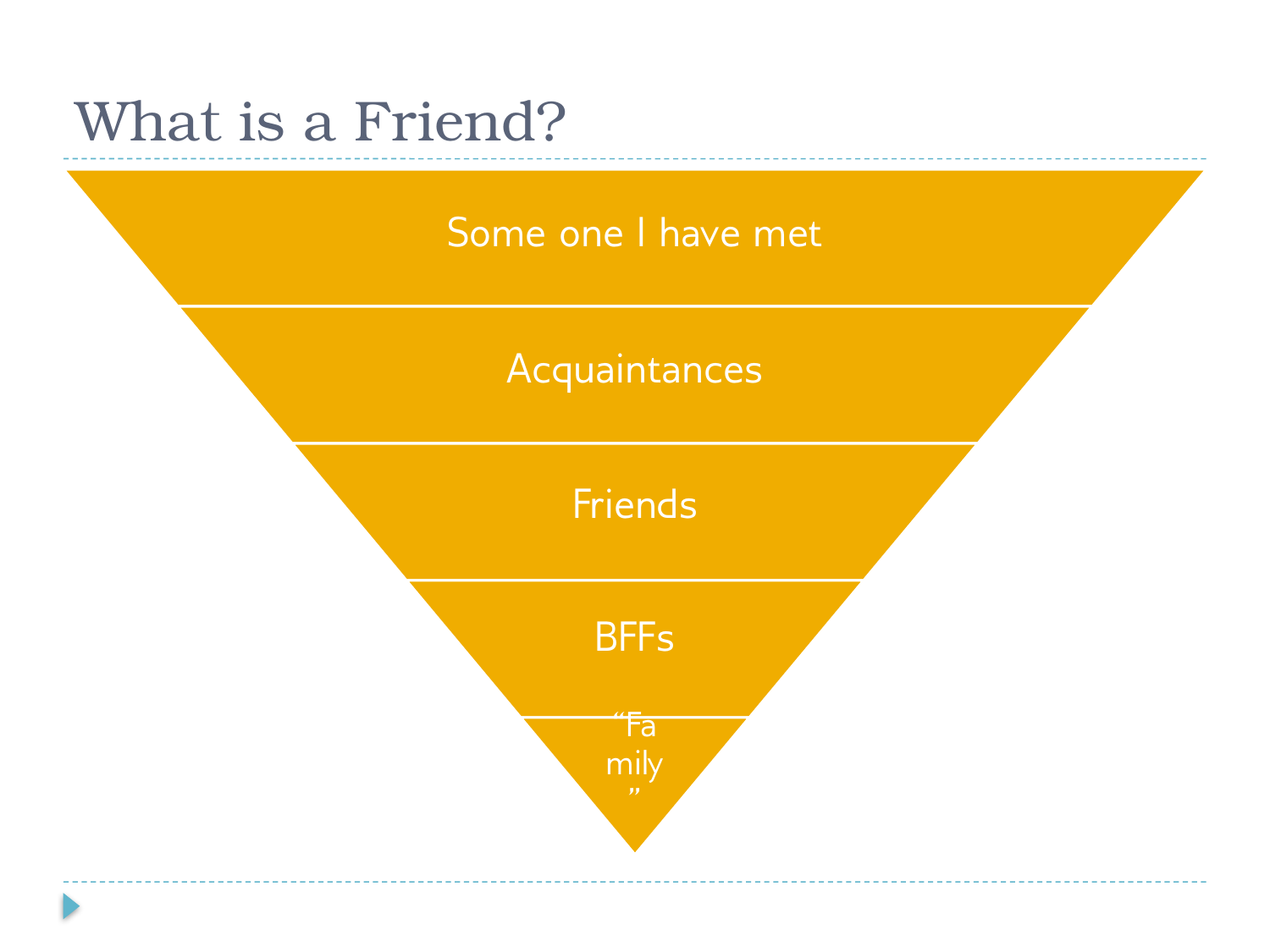

# What is a Friend?
Some one I have met
Acquaintances
Friends
BFFs
“Family”